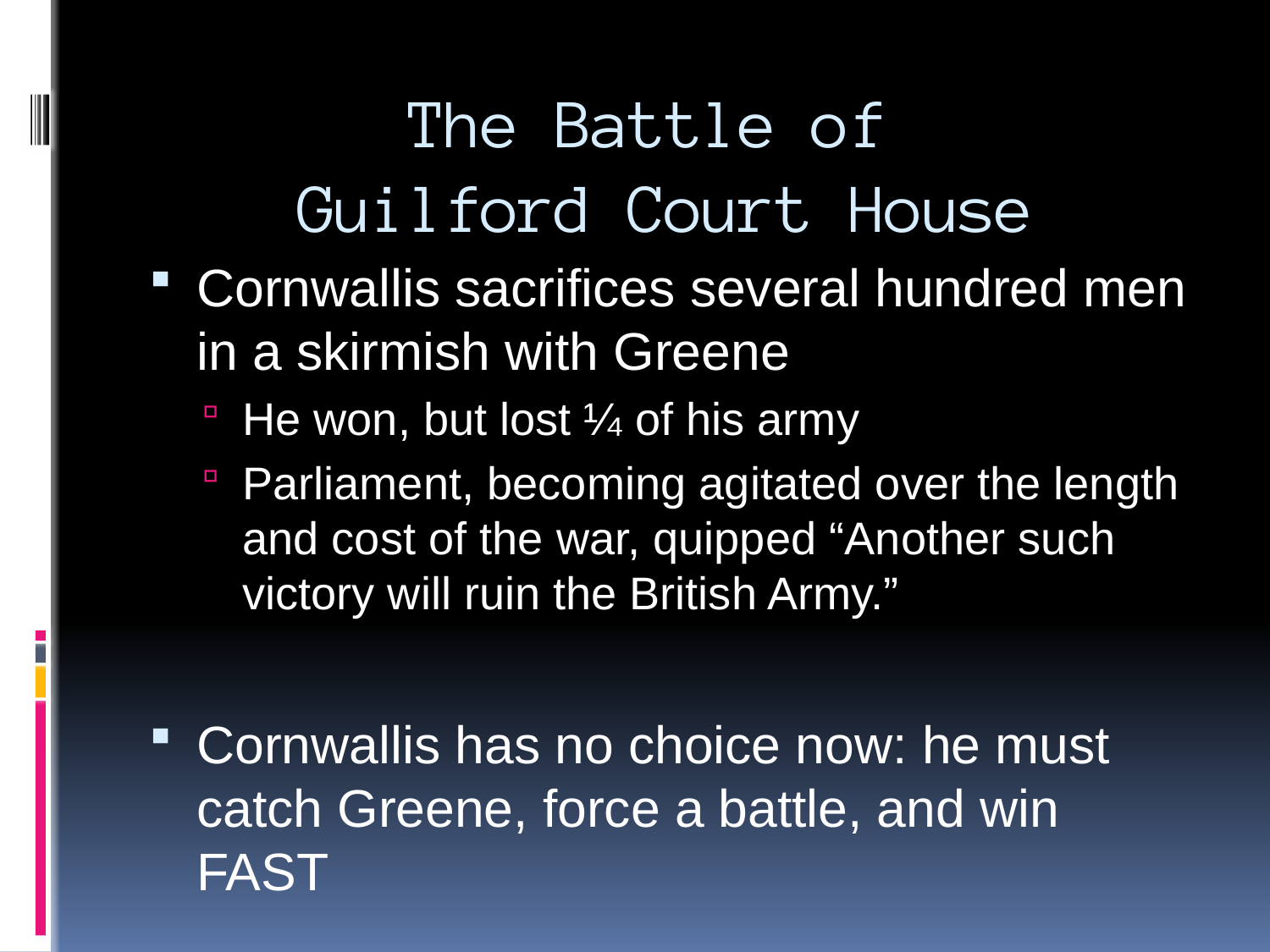

# The Battle of Guilford Court House
Cornwallis sacrifices several hundred men in a skirmish with Greene
He won, but lost ¼ of his army
Parliament, becoming agitated over the length and cost of the war, quipped “Another such victory will ruin the British Army.”

Cornwallis has no choice now: he must catch Greene, force a battle, and win FAST